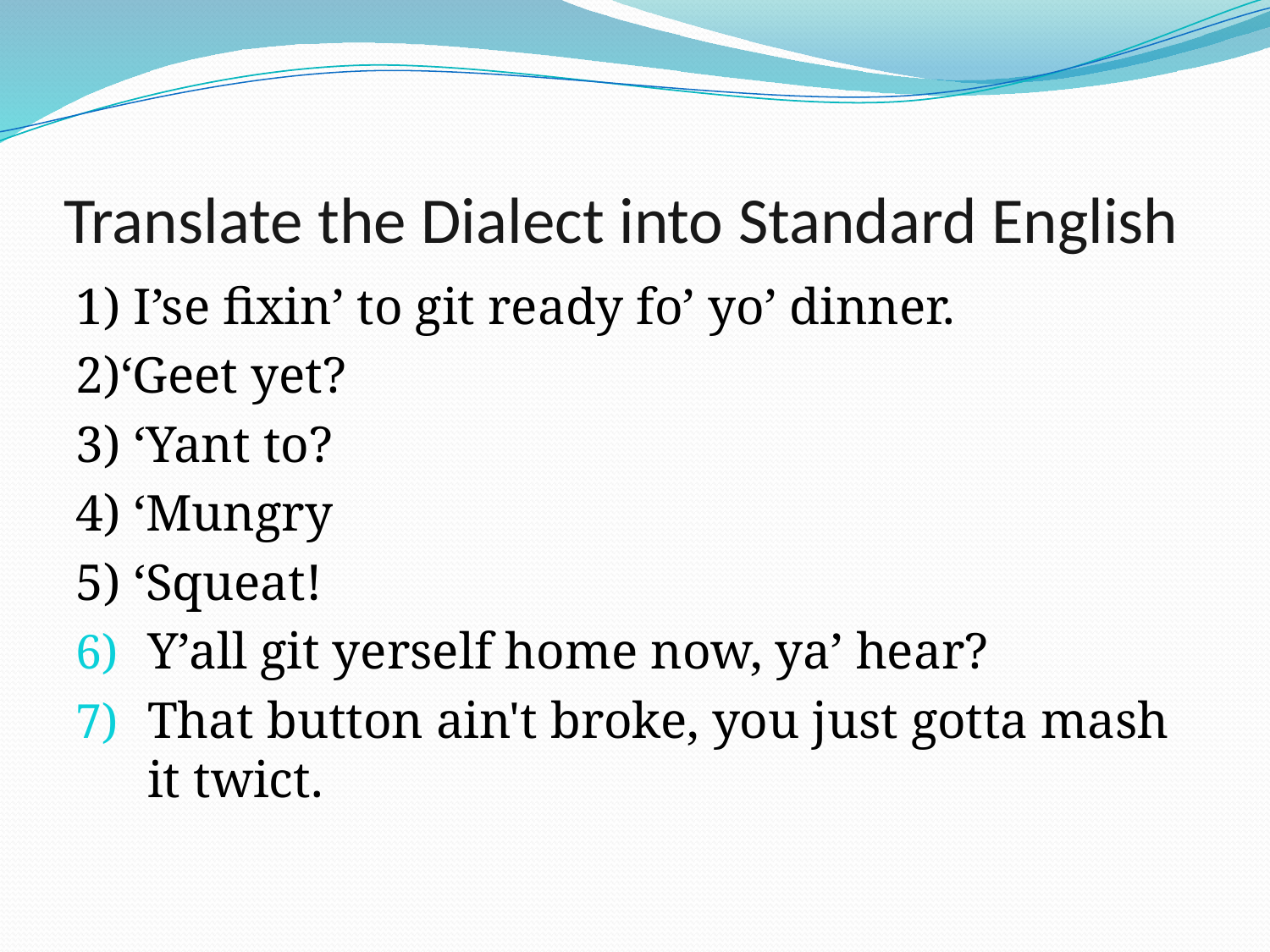

# Translate the Dialect into Standard English
1) I’se fixin’ to git ready fo’ yo’ dinner.
2)‘Geet yet?
3) ‘Yant to?
4) ‘Mungry
5) ‘Squeat!
Y’all git yerself home now, ya’ hear?
That button ain't broke, you just gotta mash it twict.